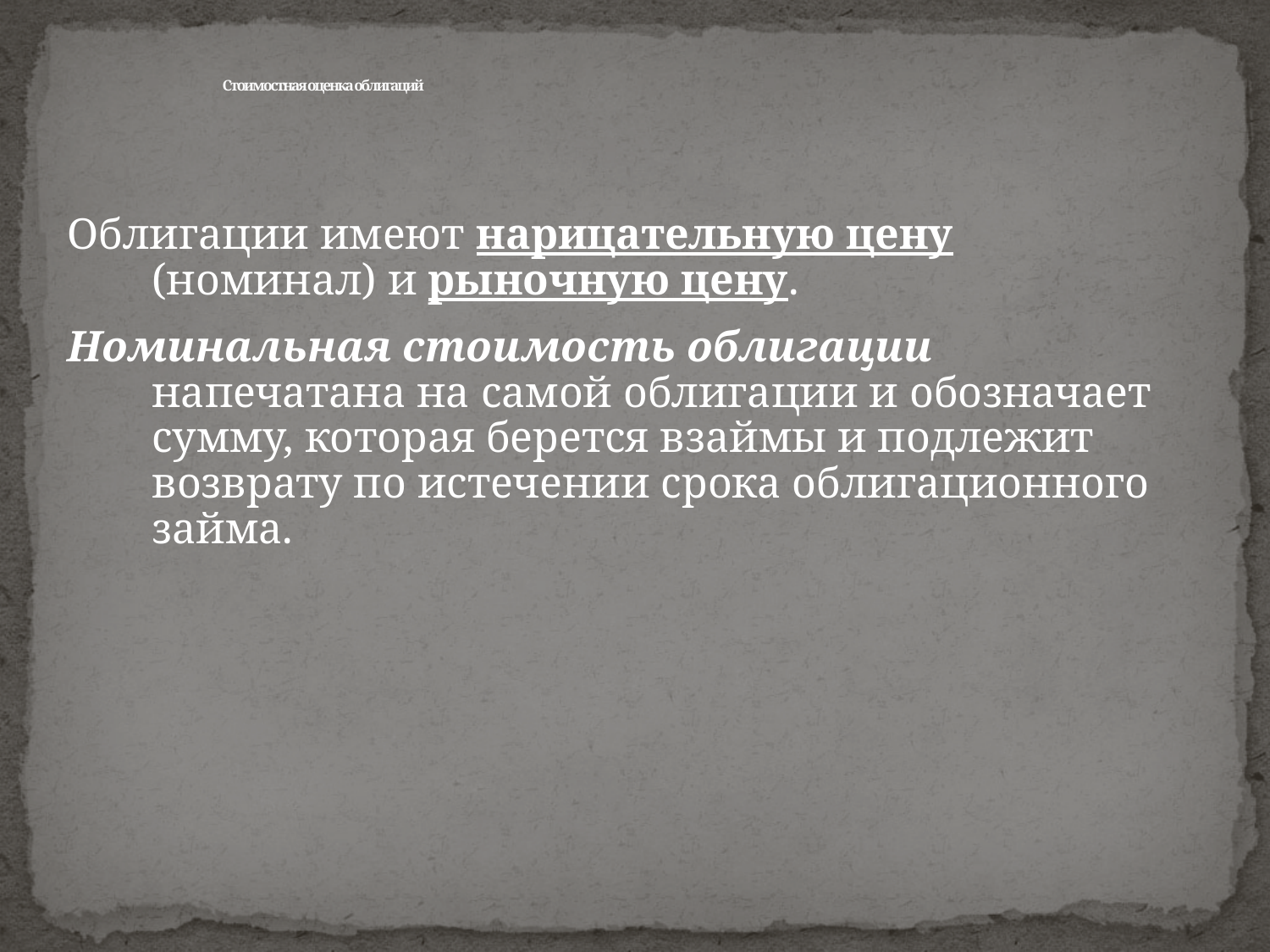

# Стоимостная оценка облигаций
Облигации имеют нарицательную цену (номинал) и рыночную цену.
Номинальная стоимость облигации напечатана на самой облигации и обозначает сумму, которая берется взаймы и подлежит возврату по истечении срока облигационного займа.